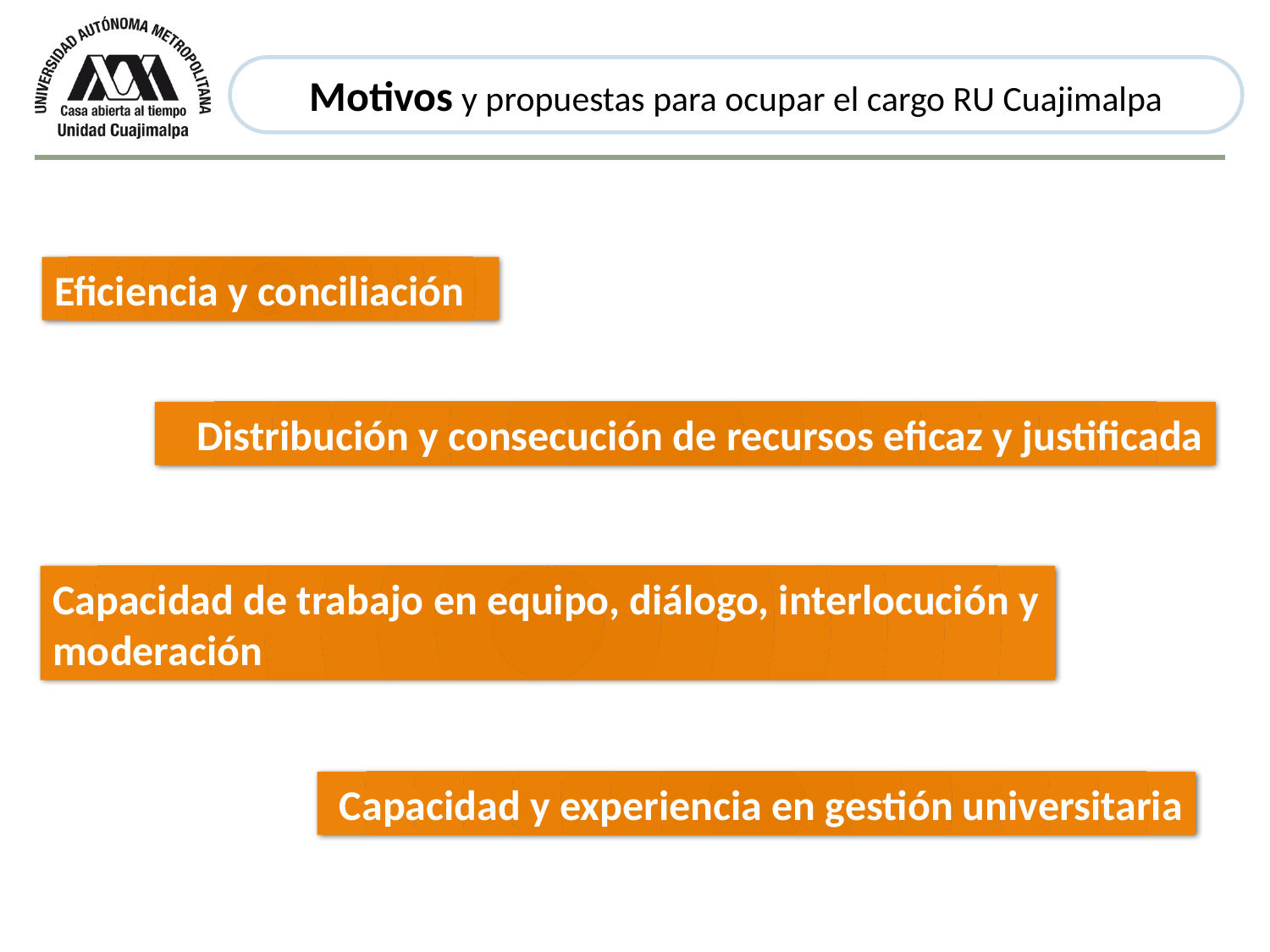

Motivos y propuestas para ocupar el cargo RU Cuajimalpa

Eficiencia y conciliación
Distribución y consecución de recursos eficaz y justificada
Capacidad de trabajo en equipo, diálogo, interlocución y moderación
Capacidad y experiencia en gestión universitaria